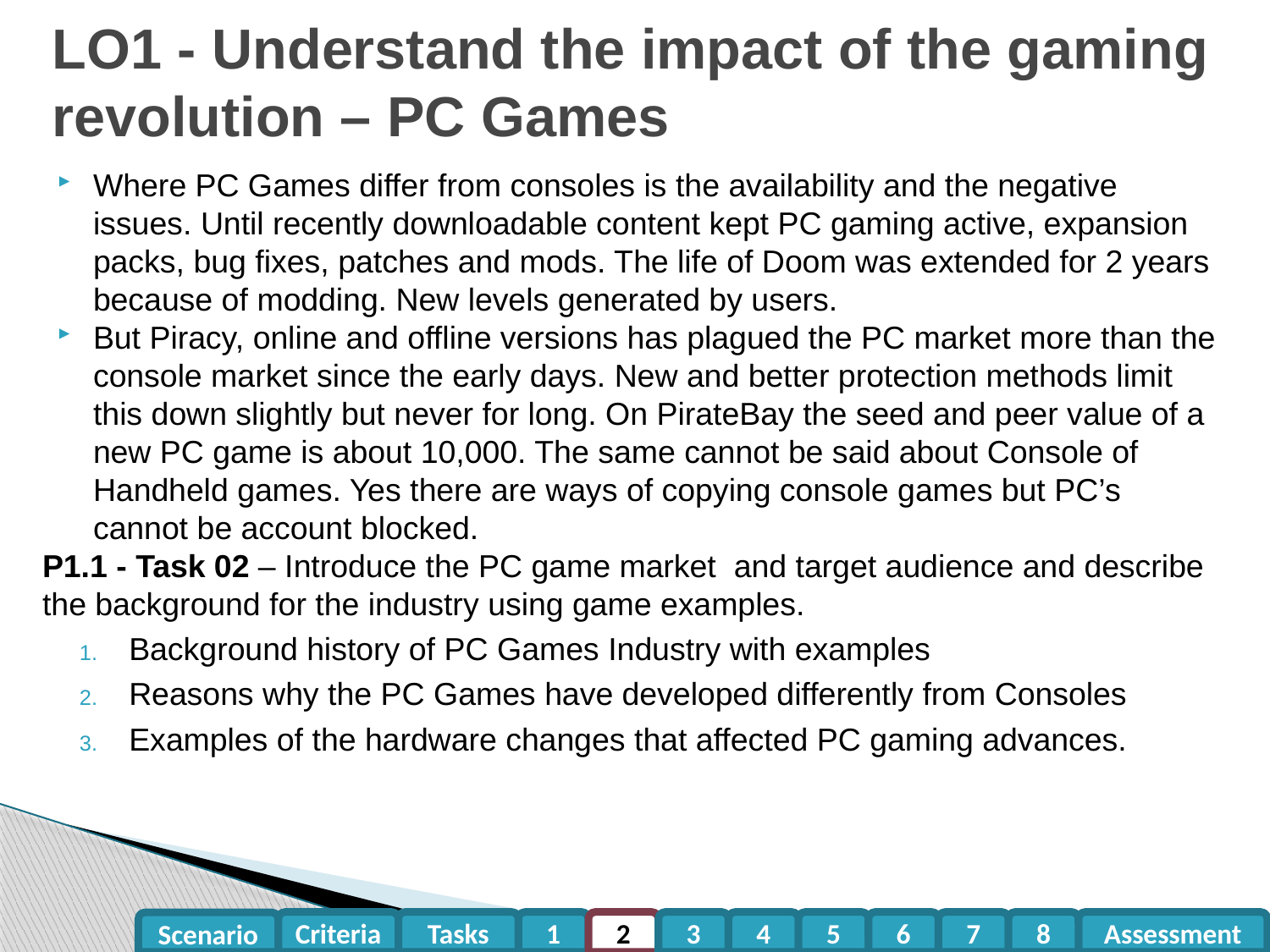

# LO1 - Understand the impact of the gaming revolution – PC Games
Where PC Games differ from consoles is the availability and the negative issues. Until recently downloadable content kept PC gaming active, expansion packs, bug fixes, patches and mods. The life of Doom was extended for 2 years because of modding. New levels generated by users.
But Piracy, online and offline versions has plagued the PC market more than the console market since the early days. New and better protection methods limit this down slightly but never for long. On PirateBay the seed and peer value of a new PC game is about 10,000. The same cannot be said about Console of Handheld games. Yes there are ways of copying console games but PC’s cannot be account blocked.
P1.1 - Task 02 – Introduce the PC game market  and target audience and describe the background for the industry using game examples.
Background history of PC Games Industry with examples
Reasons why the PC Games have developed differently from Consoles
Examples of the hardware changes that affected PC gaming advances.
Criteria
Tasks
1
2
3
4
5
6
7
8
Assessment
Scenario